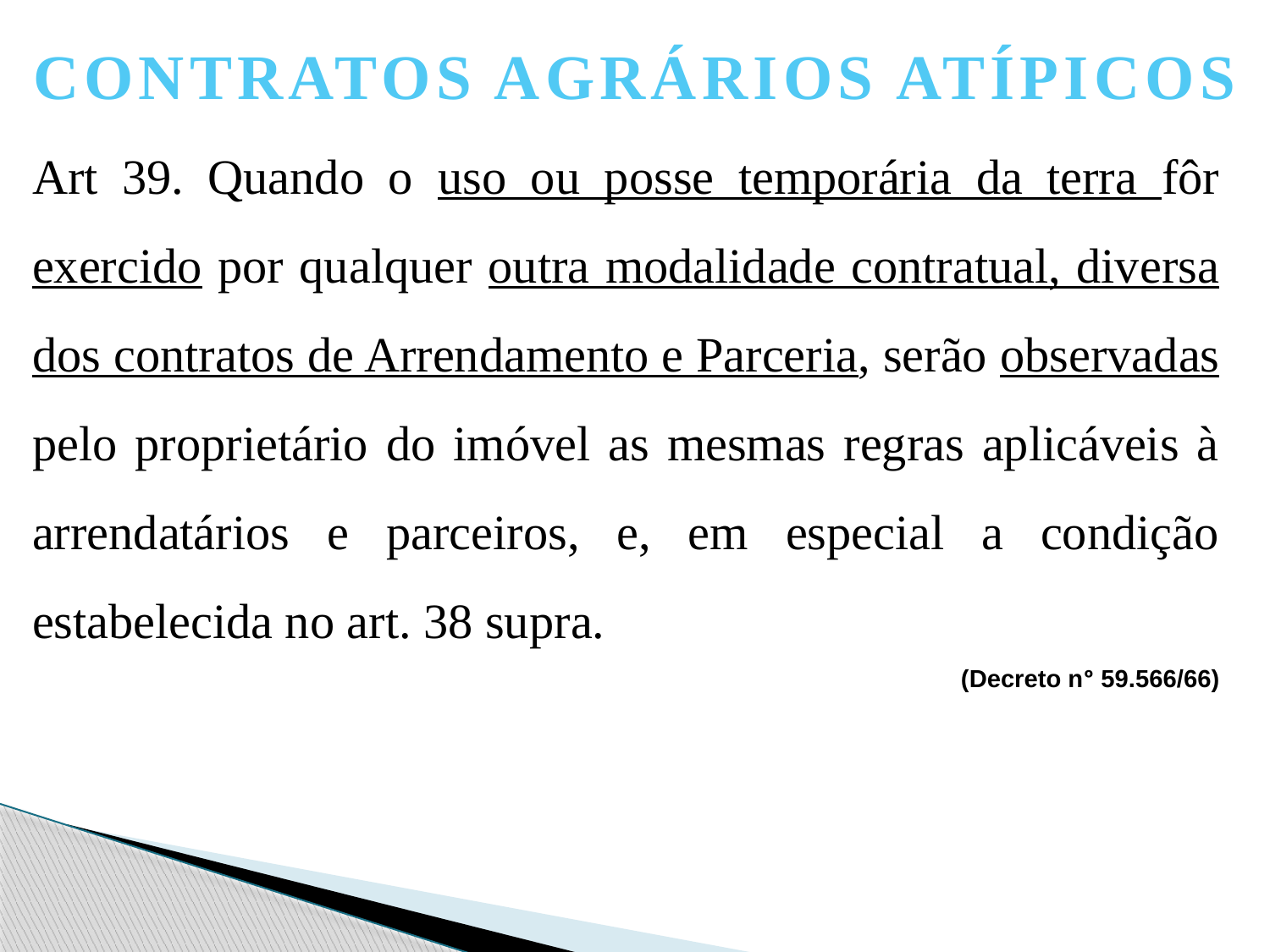

CONTRATOS AGRÁRIOS ATÍPICOS

Art 39. Quando o uso ou posse temporária da terra fôr exercido por qualquer outra modalidade contratual, diversa dos contratos de Arrendamento e Parceria, serão observadas pelo proprietário do imóvel as mesmas regras aplicáveis à arrendatários e parceiros, e, em especial a condição estabelecida no art. 38 supra.
(Decreto nº 59.566/66)